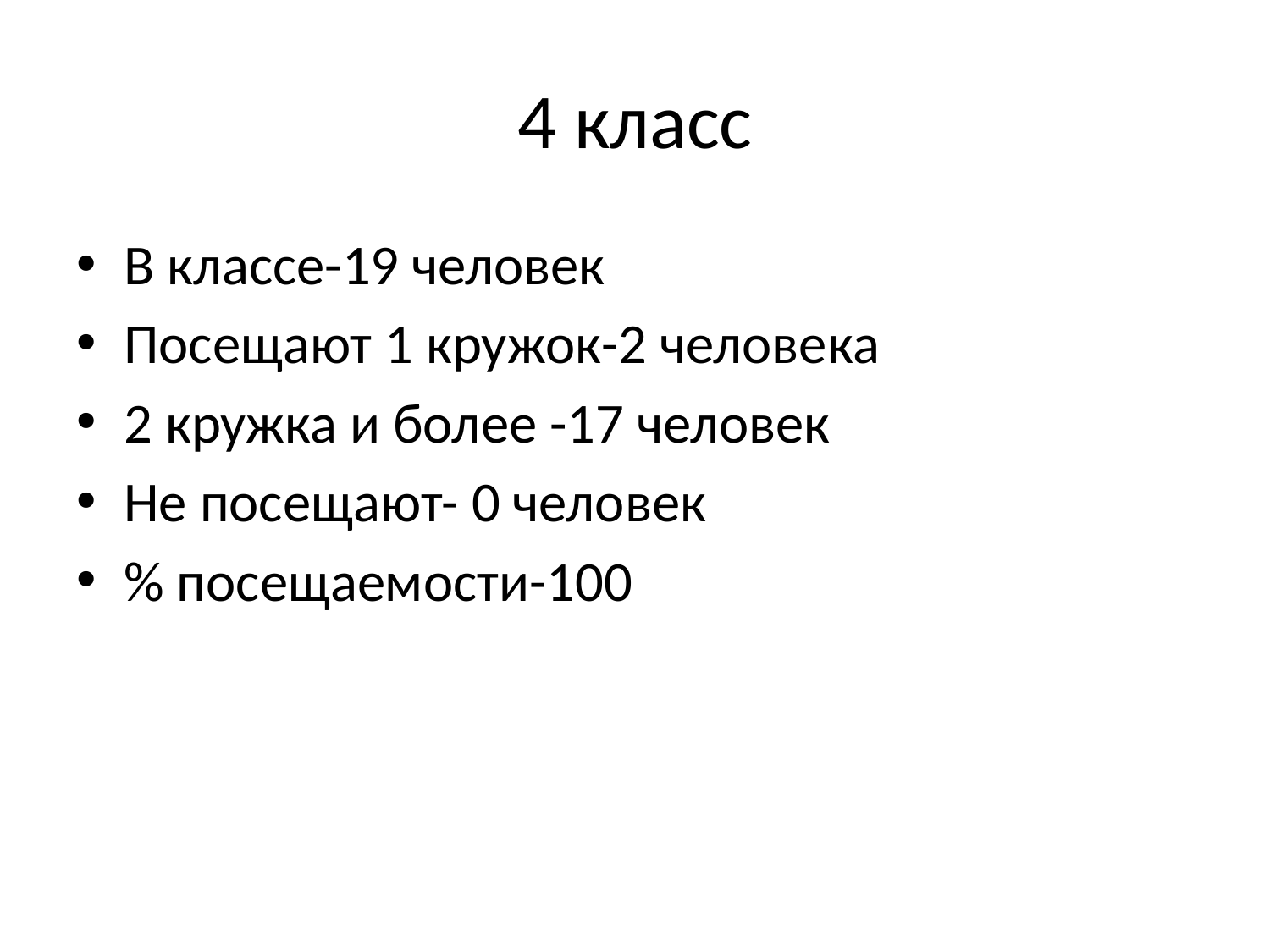

# 4 класс
В классе-19 человек
Посещают 1 кружок-2 человека
2 кружка и более -17 человек
Не посещают- 0 человек
% посещаемости-100